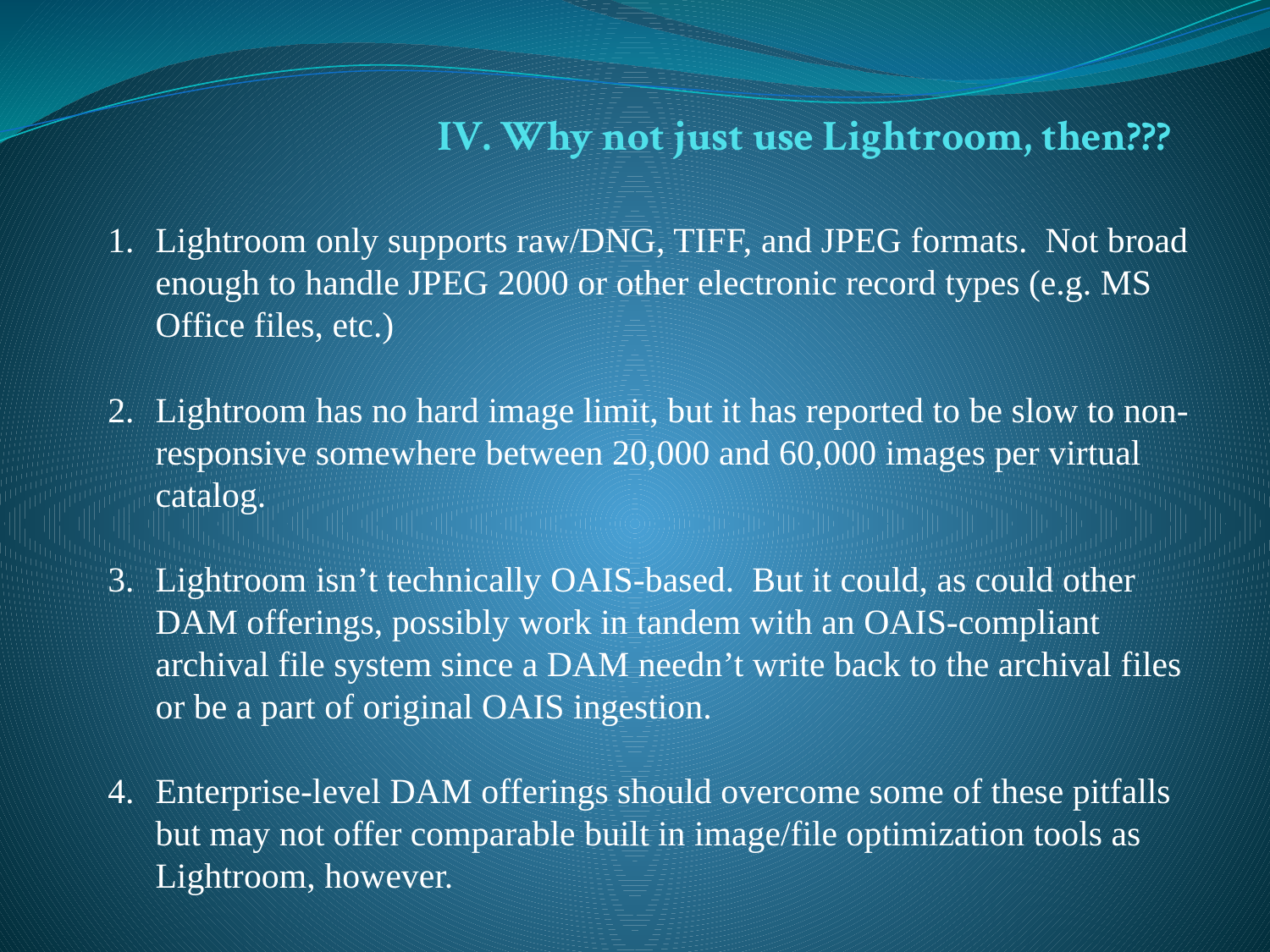

IV. Why not just use Lightroom, then???
Lightroom only supports raw/DNG, TIFF, and JPEG formats.  Not broad enough to handle JPEG 2000 or other electronic record types (e.g. MS Office files, etc.)
Lightroom has no hard image limit, but it has reported to be slow to non-responsive somewhere between 20,000 and 60,000 images per virtual catalog.
Lightroom isn’t technically OAIS-based.  But it could, as could other DAM offerings, possibly work in tandem with an OAIS-compliant archival file system since a DAM needn’t write back to the archival files or be a part of original OAIS ingestion.
Enterprise-level DAM offerings should overcome some of these pitfalls but may not offer comparable built in image/file optimization tools as Lightroom, however.